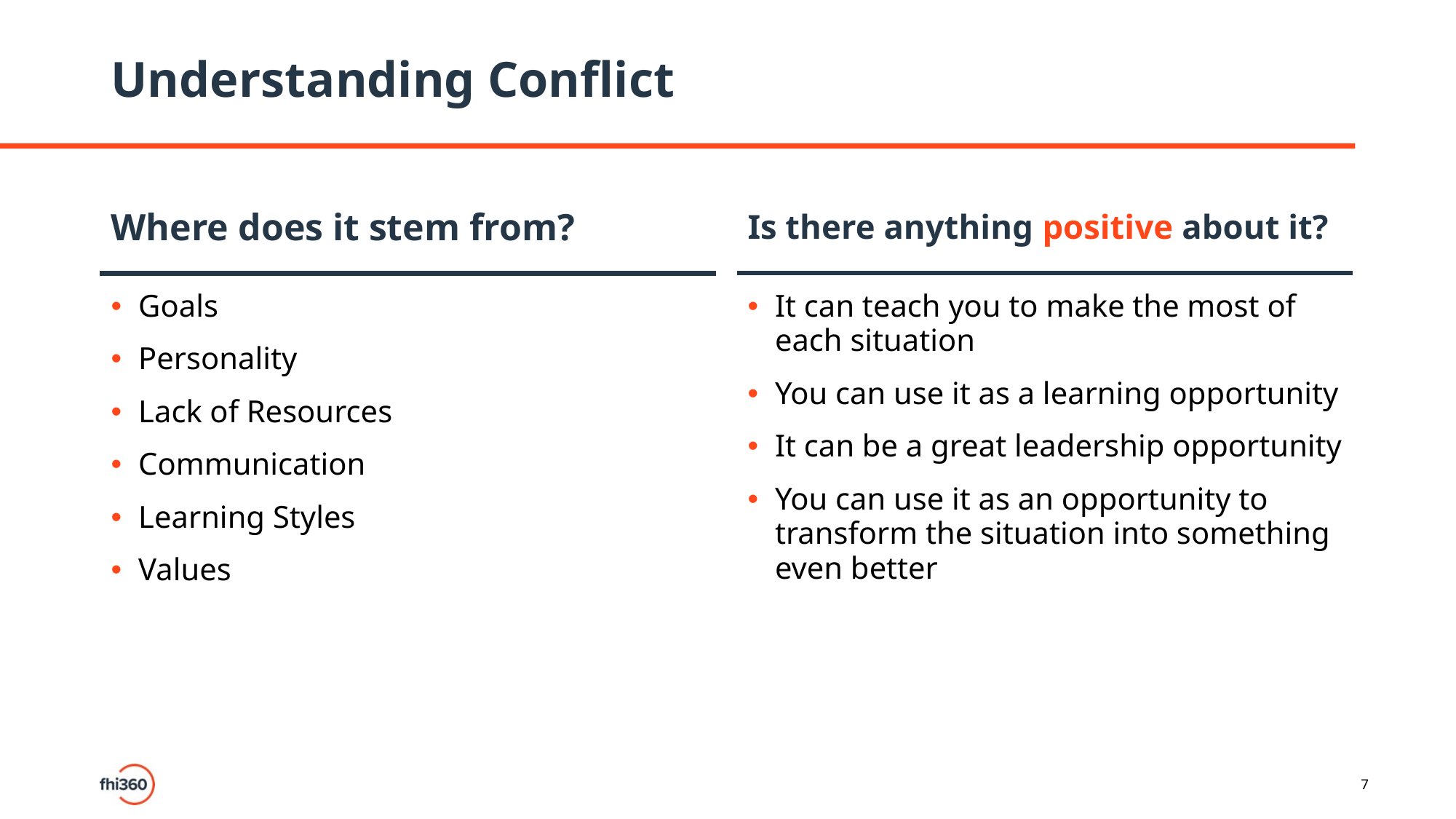

# Understanding Conflict
Where does it stem from?
Is there anything positive about it?
Goals
Personality
Lack of Resources
Communication
Learning Styles
Values

It can teach you to make the most of each situation
You can use it as a learning opportunity
It can be a great leadership opportunity
You can use it as an opportunity to transform the situation into something even better